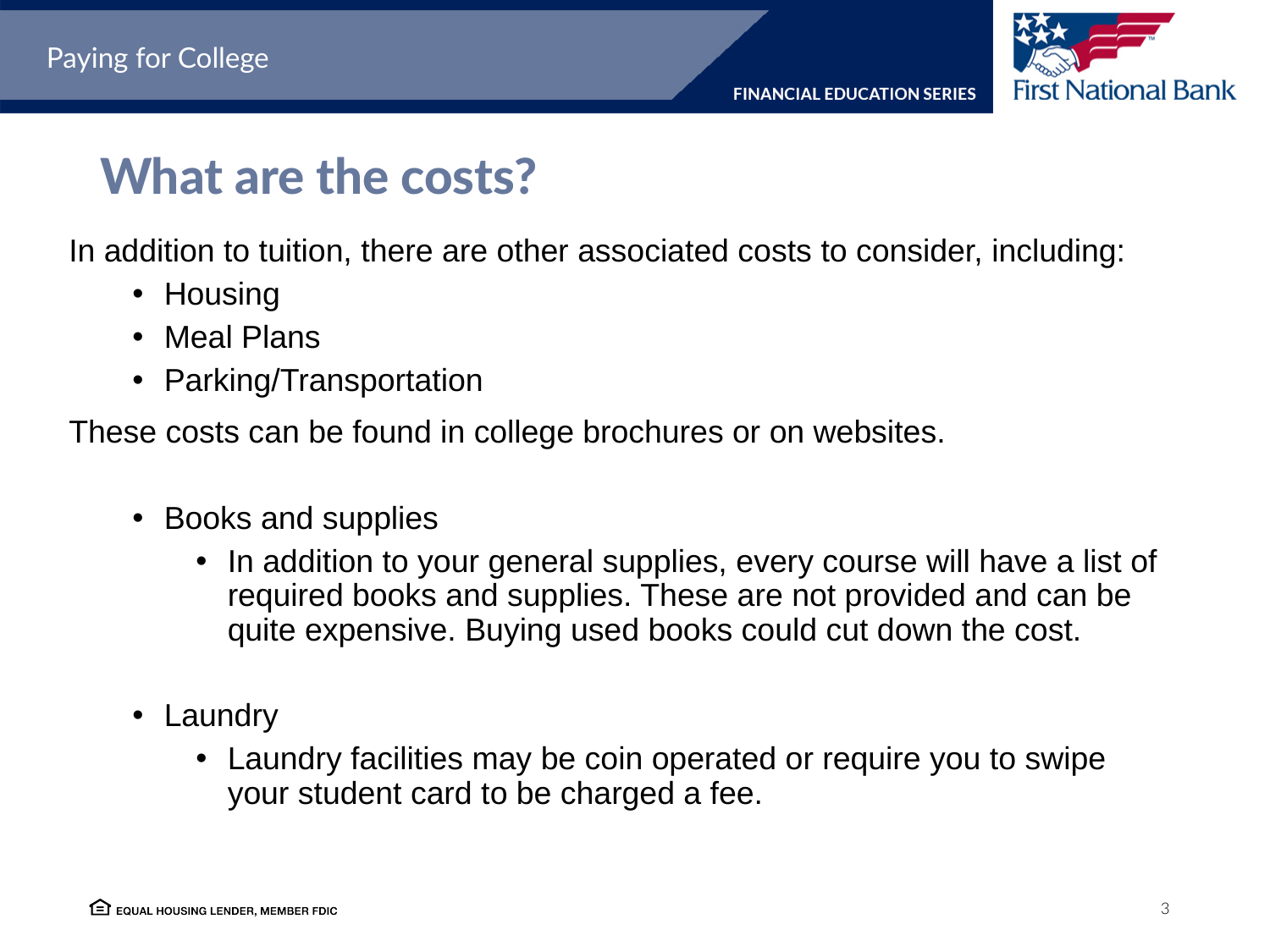

Paying for College
# What are the costs?
In addition to tuition, there are other associated costs to consider, including:
Housing
Meal Plans
Parking/Transportation
These costs can be found in college brochures or on websites.

Books and supplies
In addition to your general supplies, every course will have a list of required books and supplies. These are not provided and can be quite expensive. Buying used books could cut down the cost.

Laundry
Laundry facilities may be coin operated or require you to swipe your student card to be charged a fee.
3